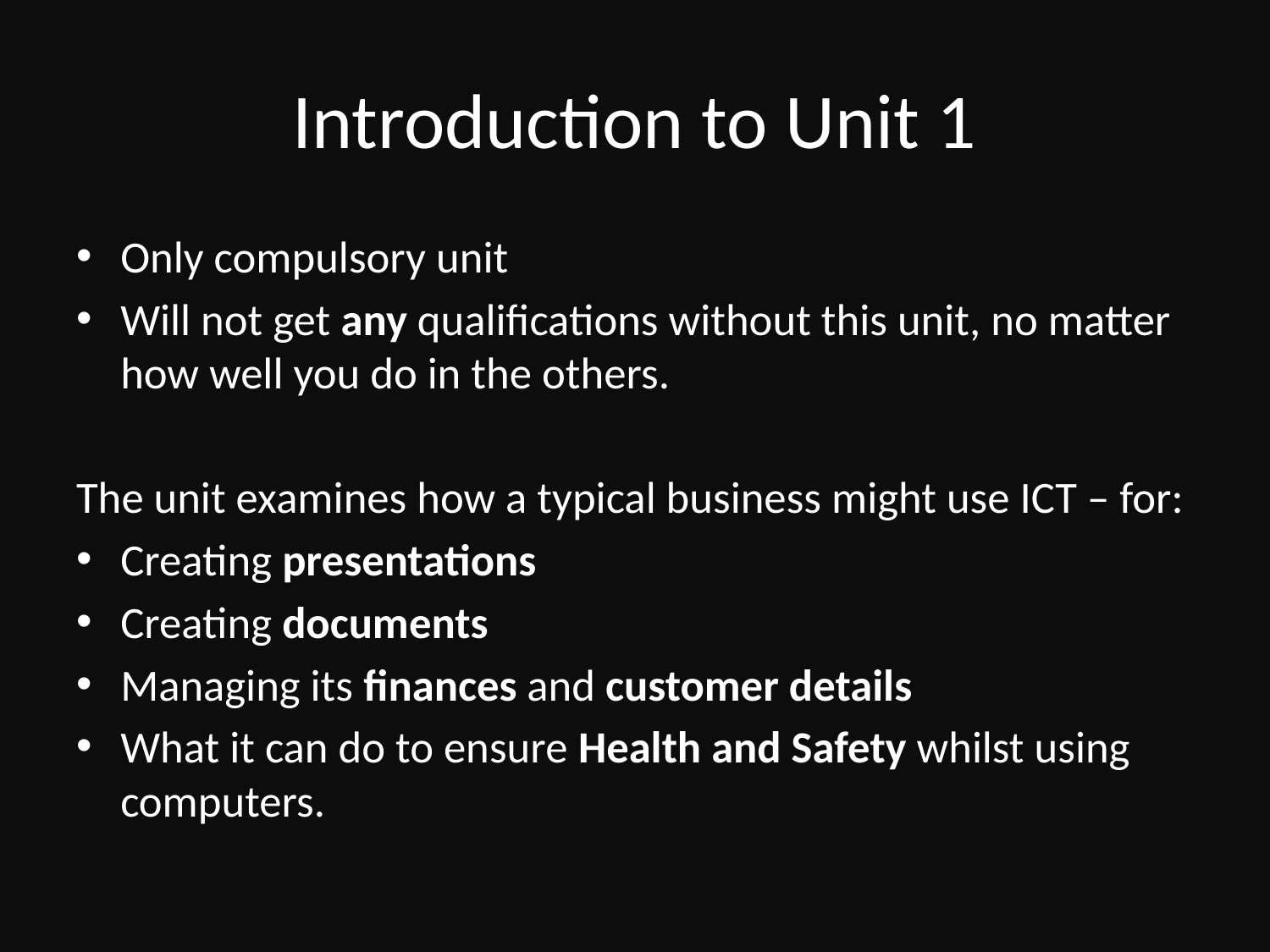

# Introduction to Unit 1
Only compulsory unit
Will not get any qualifications without this unit, no matter how well you do in the others.

The unit examines how a typical business might use ICT – for:
Creating presentations
Creating documents
Managing its finances and customer details
What it can do to ensure Health and Safety whilst using computers.